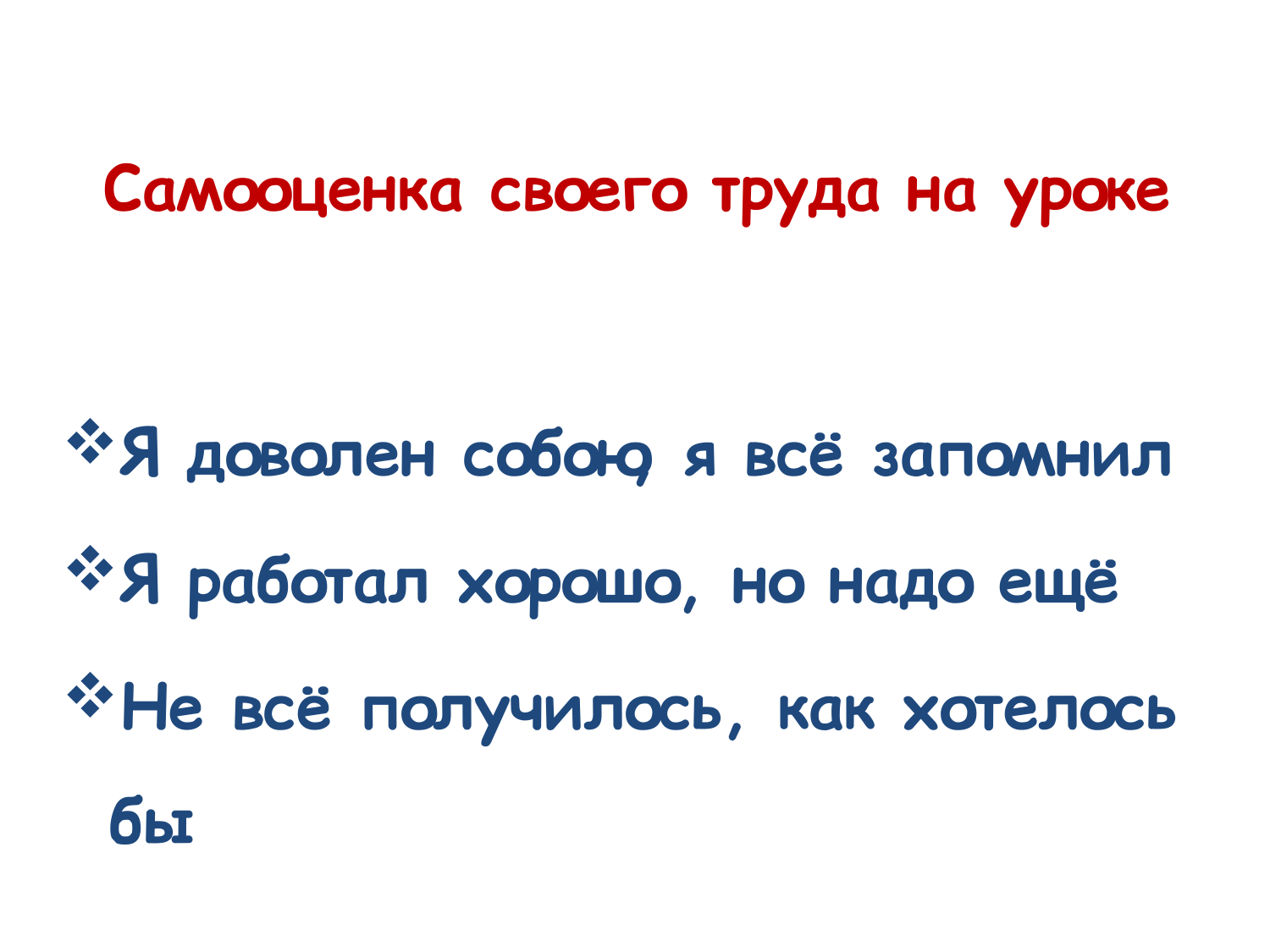

# Самооценка своего труда на уроке
Я доволен собою, я всё запомнил
Я работал хорошо, но надо ещё
Не всё получилось, как хотелось бы